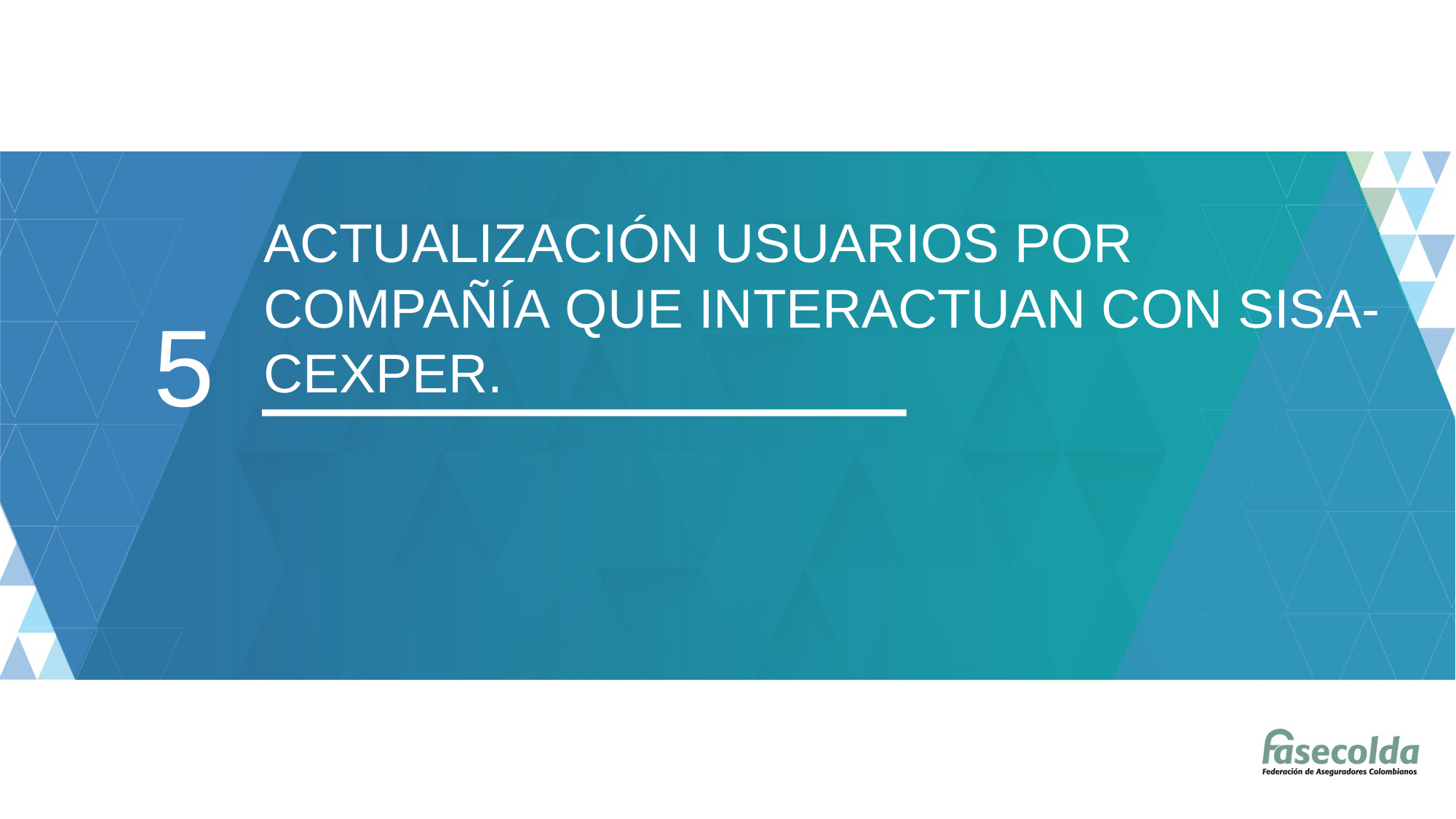

ACTUALIZACIÓN USUARIOS POR COMPAÑÍA QUE INTERACTUAN CON SISA-CEXPER.

5